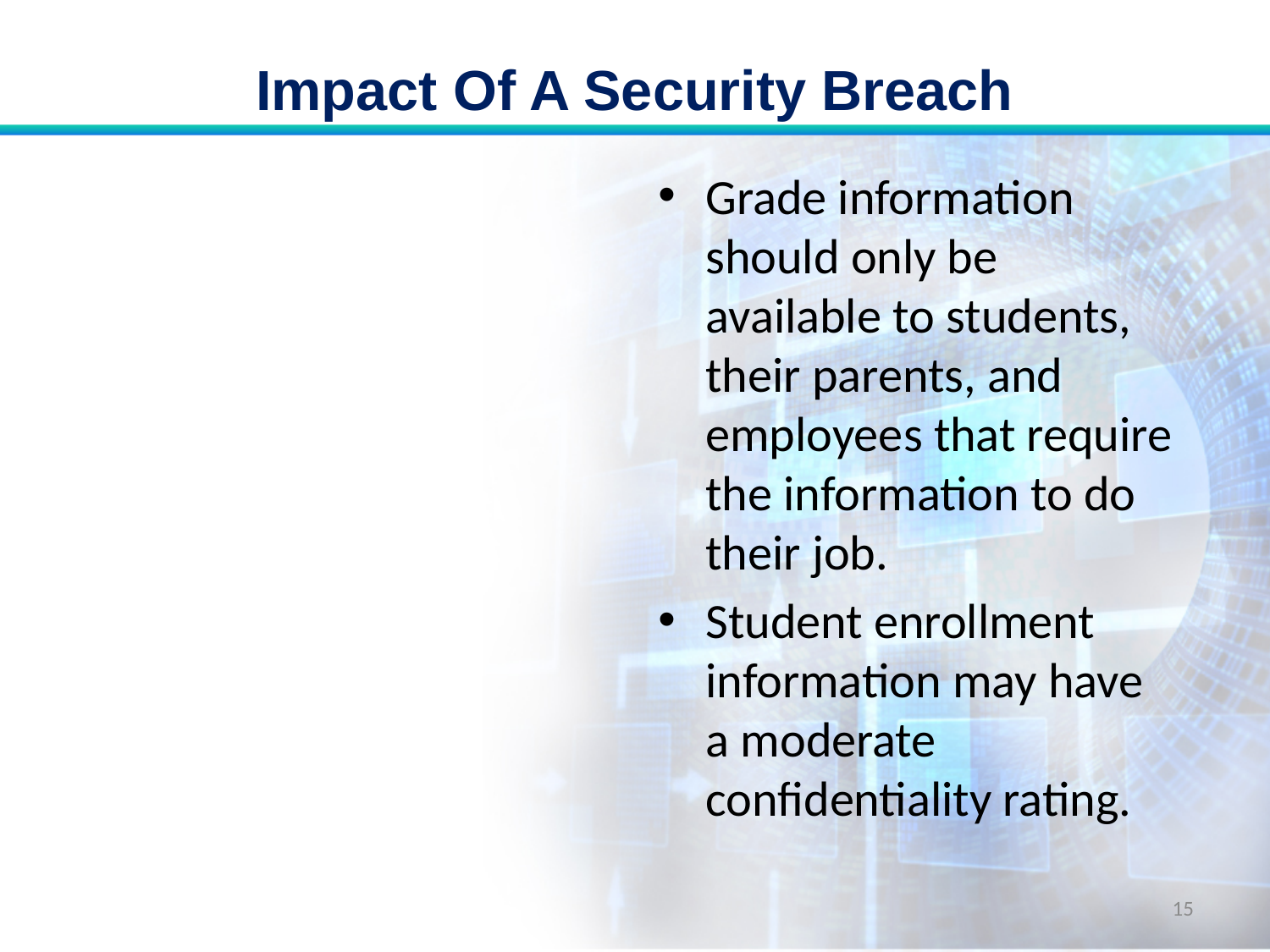

# Impact Of A Security Breach
Grade information should only be available to students, their parents, and employees that require the information to do their job.
Student enrollment information may have a moderate confidentiality rating.
15